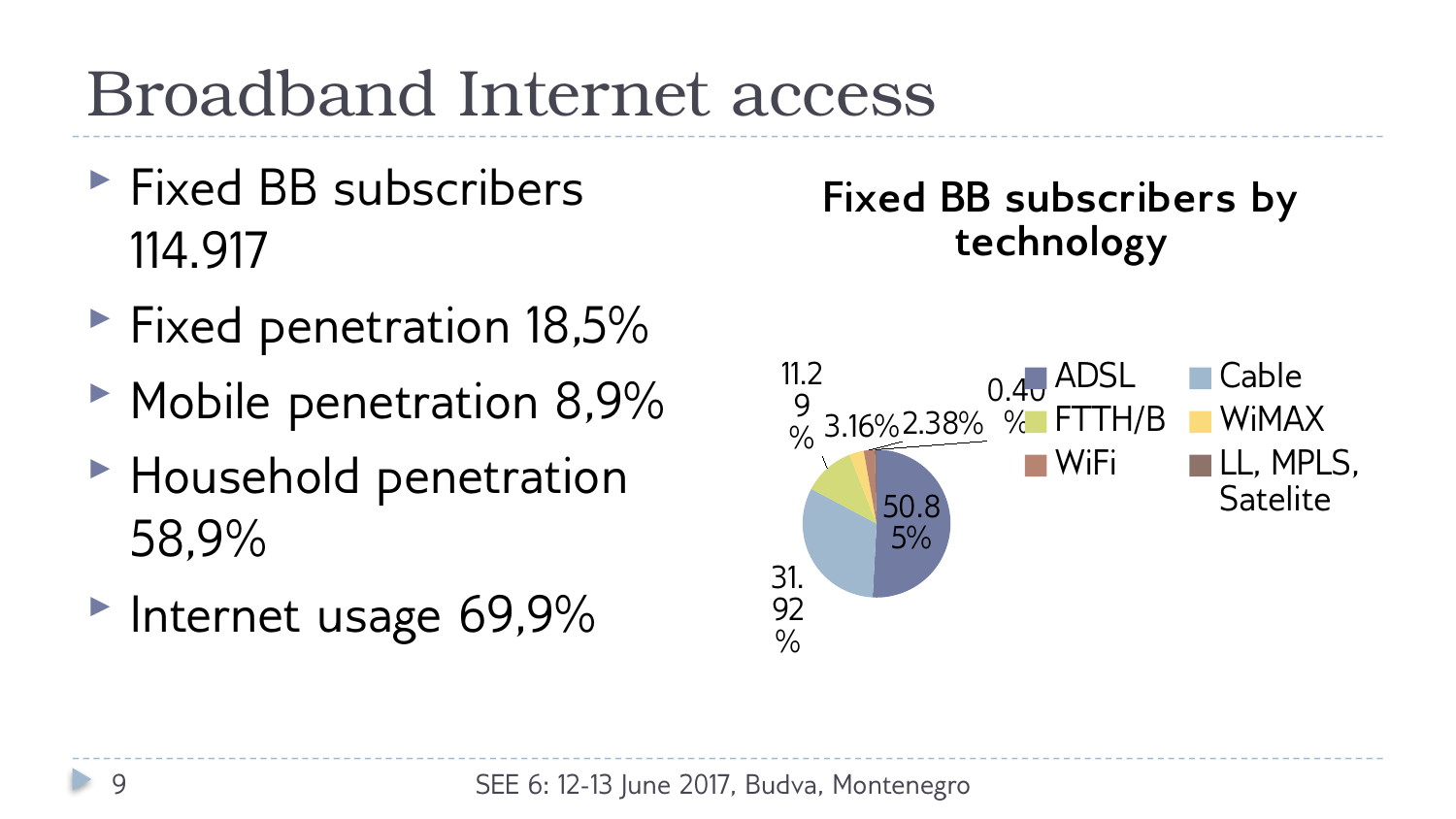

# Broadband Internet access
Fixed BB subscribers 114.917
Fixed penetration 18,5%
Mobile penetration 8,9%
Household penetration 58,9%
Internet usage 69,9%

### Chart: Fixed BB subscribers by technology

| Category | Fixed BB subscribers by tehnology |
|---|---|
| ADSL | 0.5084999999999995 |
| Cable | 0.3192000000000003 |
| FTTH/B | 0.1129 |
| WiMAX | 0.03160000000000005 |
| WiFi | 0.0238 |
| LL, MPLS, Satelite | 0.004000000000000008 |
9
SEE 6: 12-13 June 2017, Budva, Montenegro